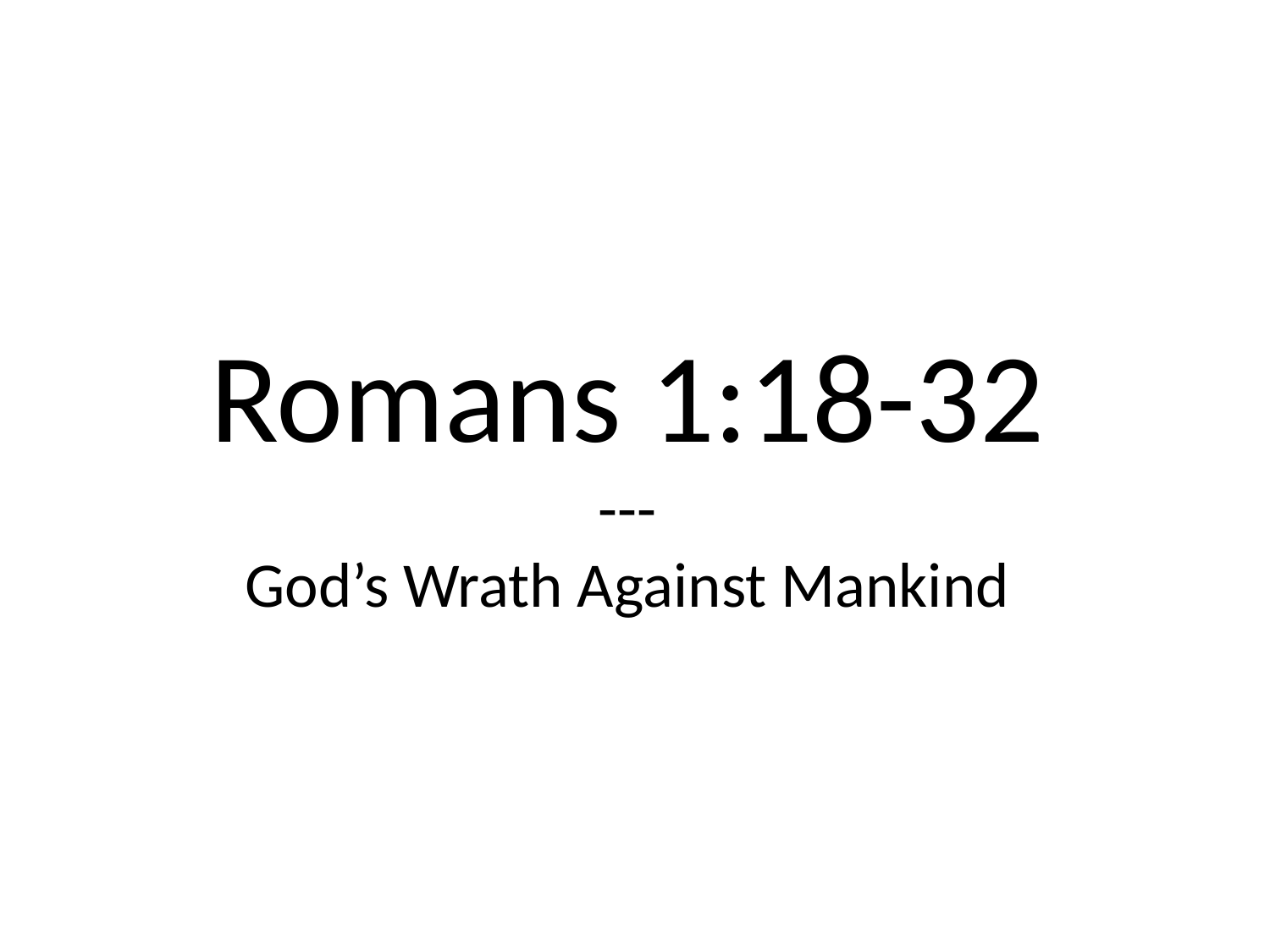

# Romans 1:18-32 --- God’s Wrath Against Mankind